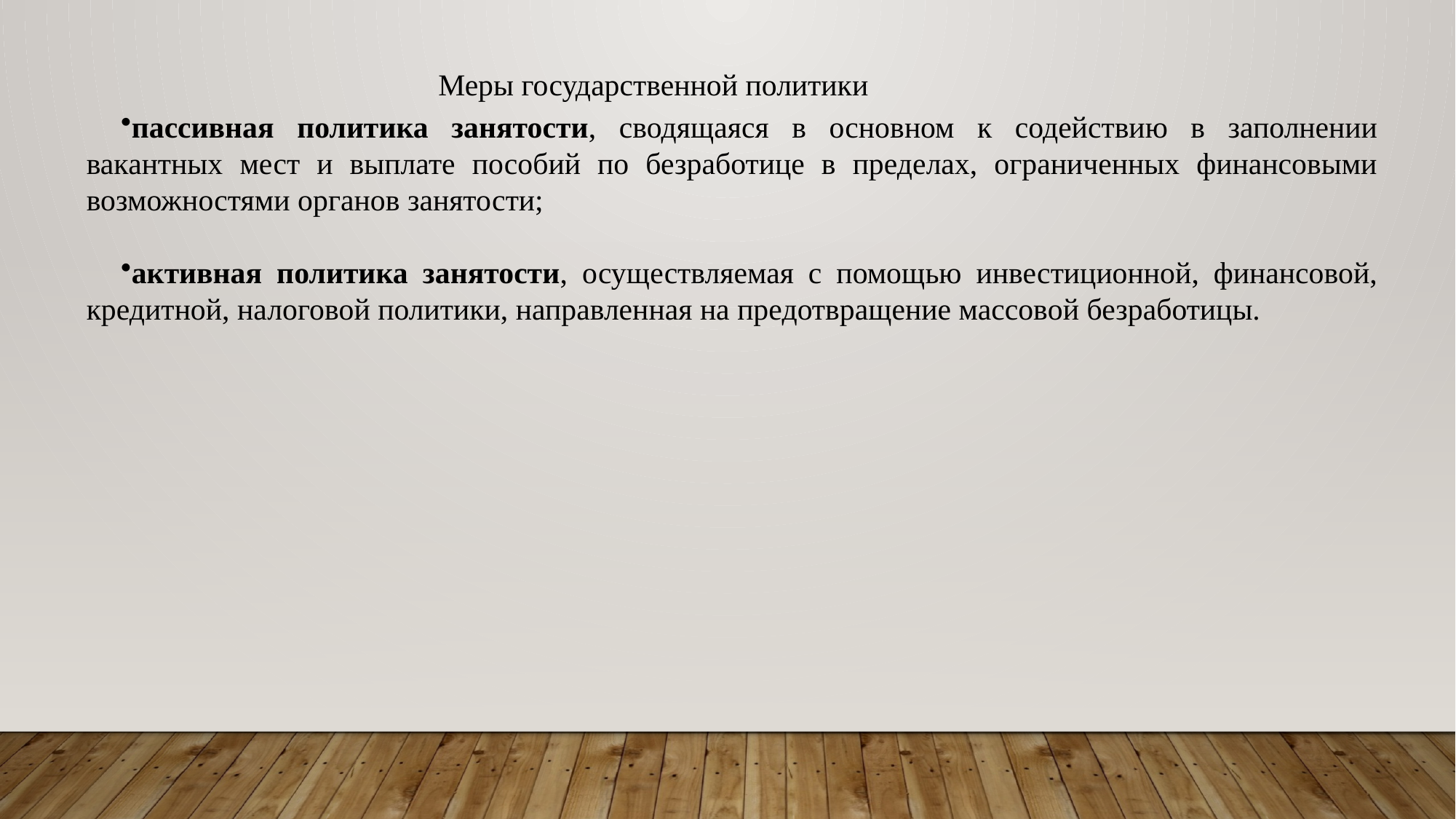

Меры государственной политики
пассивная политика занятости, сводящаяся в основном к содействию в заполнении вакантных мест и выплате пособий по безработице в пределах, ограниченных финансовыми возможностями органов занятости;

активная политика занятости, осуществляемая с помощью инвестиционной, финансовой, кредитной, налоговой политики, направленная на предотвращение массовой безработицы.